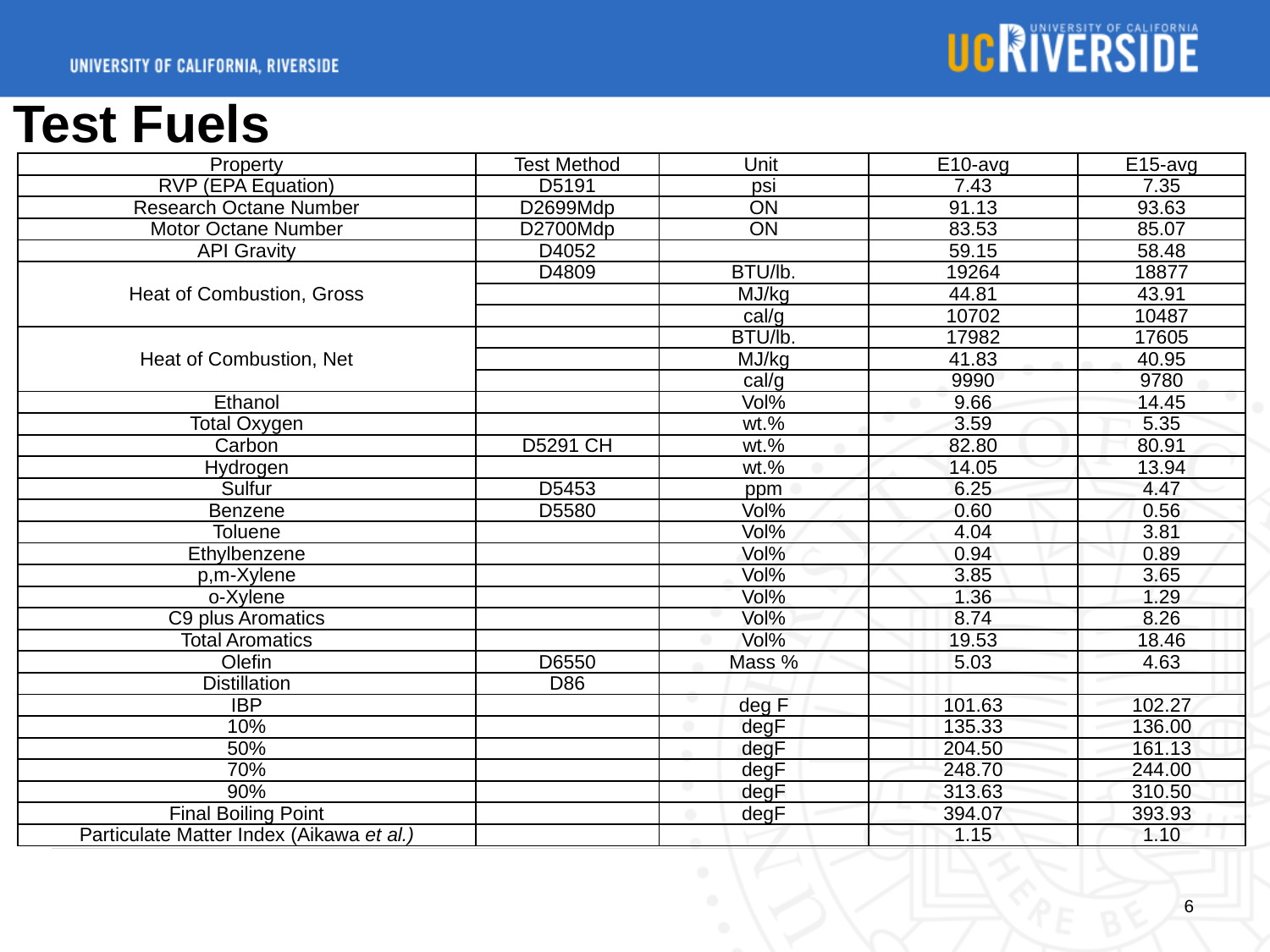

# Test Fuels
| Property | Test Method | Unit | E10-avg | E15-avg |
| --- | --- | --- | --- | --- |
| RVP (EPA Equation) | D5191 | psi | 7.43 | 7.35 |
| Research Octane Number | D2699Mdp | ON | 91.13 | 93.63 |
| Motor Octane Number | D2700Mdp | ON | 83.53 | 85.07 |
| API Gravity | D4052 |  | 59.15 | 58.48 |
| Heat of Combustion, Gross | D4809 | BTU/lb. | 19264 | 18877 |
|  |  | MJ/kg | 44.81 | 43.91 |
|  |  | cal/g | 10702 | 10487 |
| Heat of Combustion, Net |  | BTU/lb. | 17982 | 17605 |
|  |  | MJ/kg | 41.83 | 40.95 |
|  |  | cal/g | 9990 | 9780 |
| Ethanol |  | Vol% | 9.66 | 14.45 |
| Total Oxygen |  | wt.% | 3.59 | 5.35 |
| Carbon | D5291 CH | wt.% | 82.80 | 80.91 |
| Hydrogen |  | wt.% | 14.05 | 13.94 |
| Sulfur | D5453 | ppm | 6.25 | 4.47 |
| Benzene | D5580 | Vol% | 0.60 | 0.56 |
| Toluene |  | Vol% | 4.04 | 3.81 |
| Ethylbenzene |  | Vol% | 0.94 | 0.89 |
| p,m-Xylene |  | Vol% | 3.85 | 3.65 |
| o-Xylene |  | Vol% | 1.36 | 1.29 |
| C9 plus Aromatics |  | Vol% | 8.74 | 8.26 |
| Total Aromatics |  | Vol% | 19.53 | 18.46 |
| Olefin | D6550 | Mass % | 5.03 | 4.63 |
| Distillation | D86 |  |  |  |
| IBP |  | deg F | 101.63 | 102.27 |
| 10% |  | degF | 135.33 | 136.00 |
| 50% |  | degF | 204.50 | 161.13 |
| 70% |  | degF | 248.70 | 244.00 |
| 90% |  | degF | 313.63 | 310.50 |
| Final Boiling Point |  | degF | 394.07 | 393.93 |
| Particulate Matter Index (Aikawa et al.) |  |  | 1.15 | 1.10 |

6